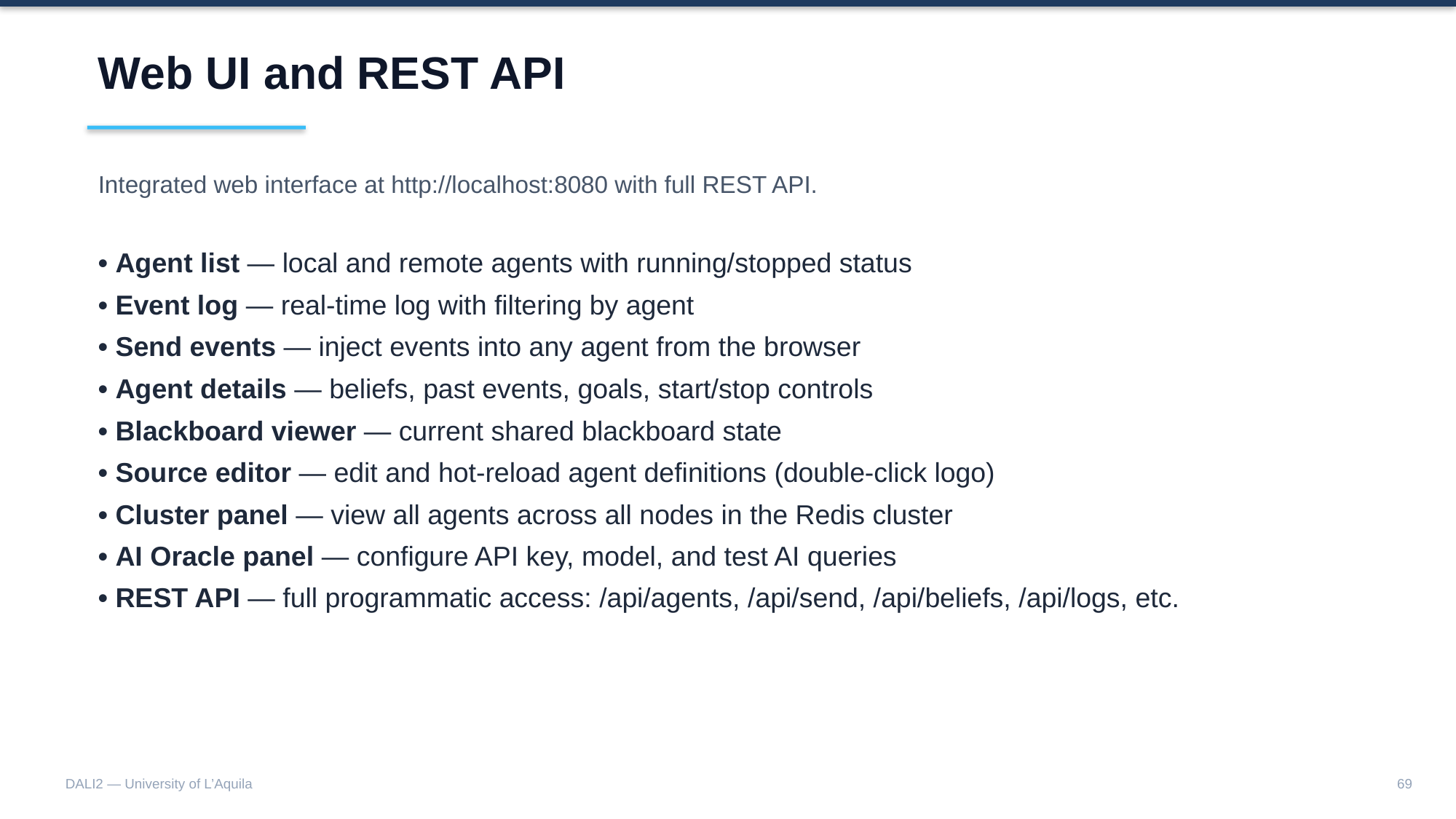

Web UI and REST API

Integrated web interface at http://localhost:8080 with full REST API.
• Agent list — local and remote agents with running/stopped status
• Event log — real-time log with filtering by agent
• Send events — inject events into any agent from the browser
• Agent details — beliefs, past events, goals, start/stop controls
• Blackboard viewer — current shared blackboard state
• Source editor — edit and hot-reload agent definitions (double-click logo)
• Cluster panel — view all agents across all nodes in the Redis cluster
• AI Oracle panel — configure API key, model, and test AI queries
• REST API — full programmatic access: /api/agents, /api/send, /api/beliefs, /api/logs, etc.
DALI2 — University of L’Aquila
69